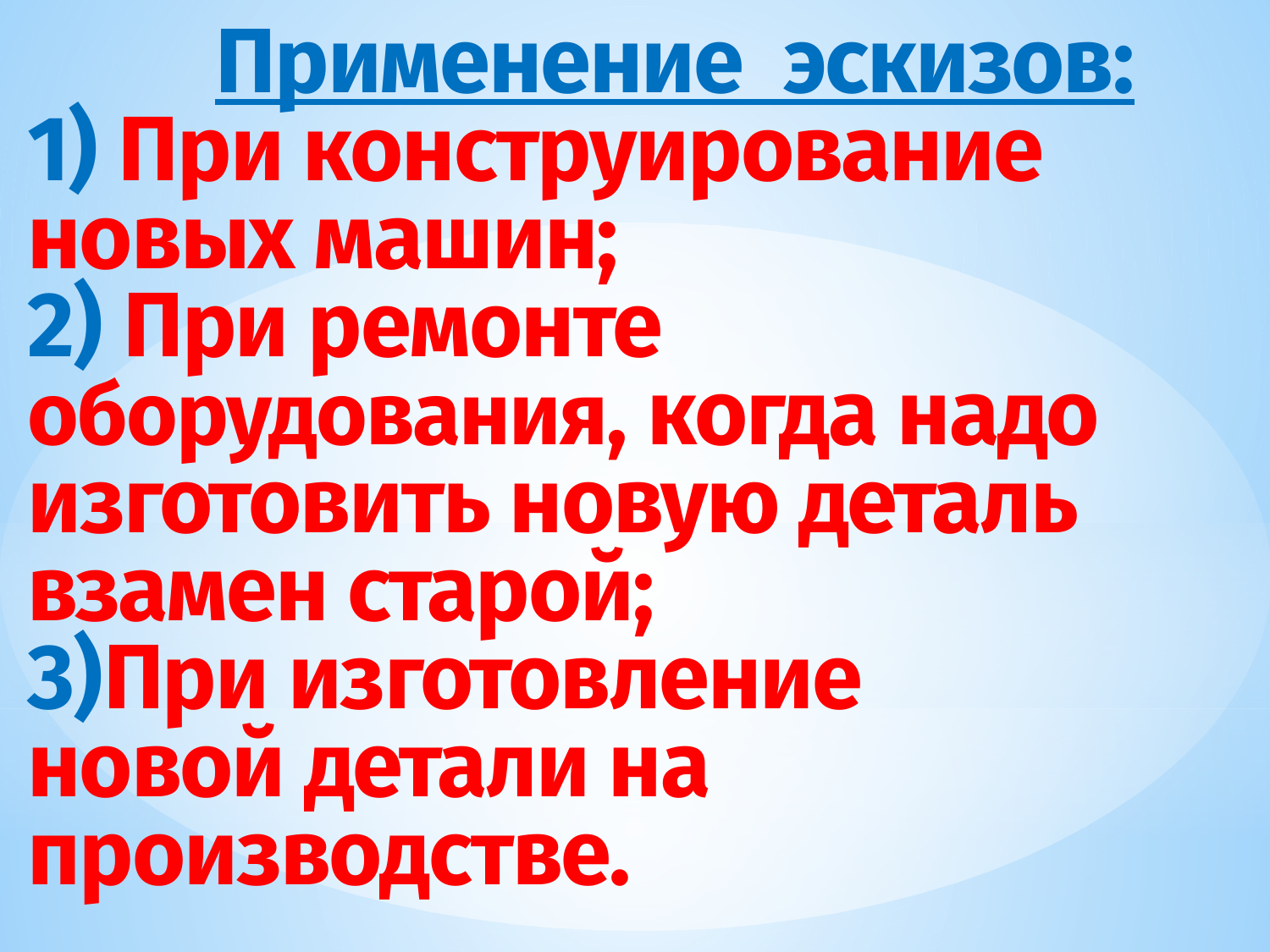

Применение  эскизов:
1) При конструирование
новых машин;
2) При ремонте
оборудования, когда надо изготовить новую деталь взамен старой;
3)При изготовление
новой детали на производстве.